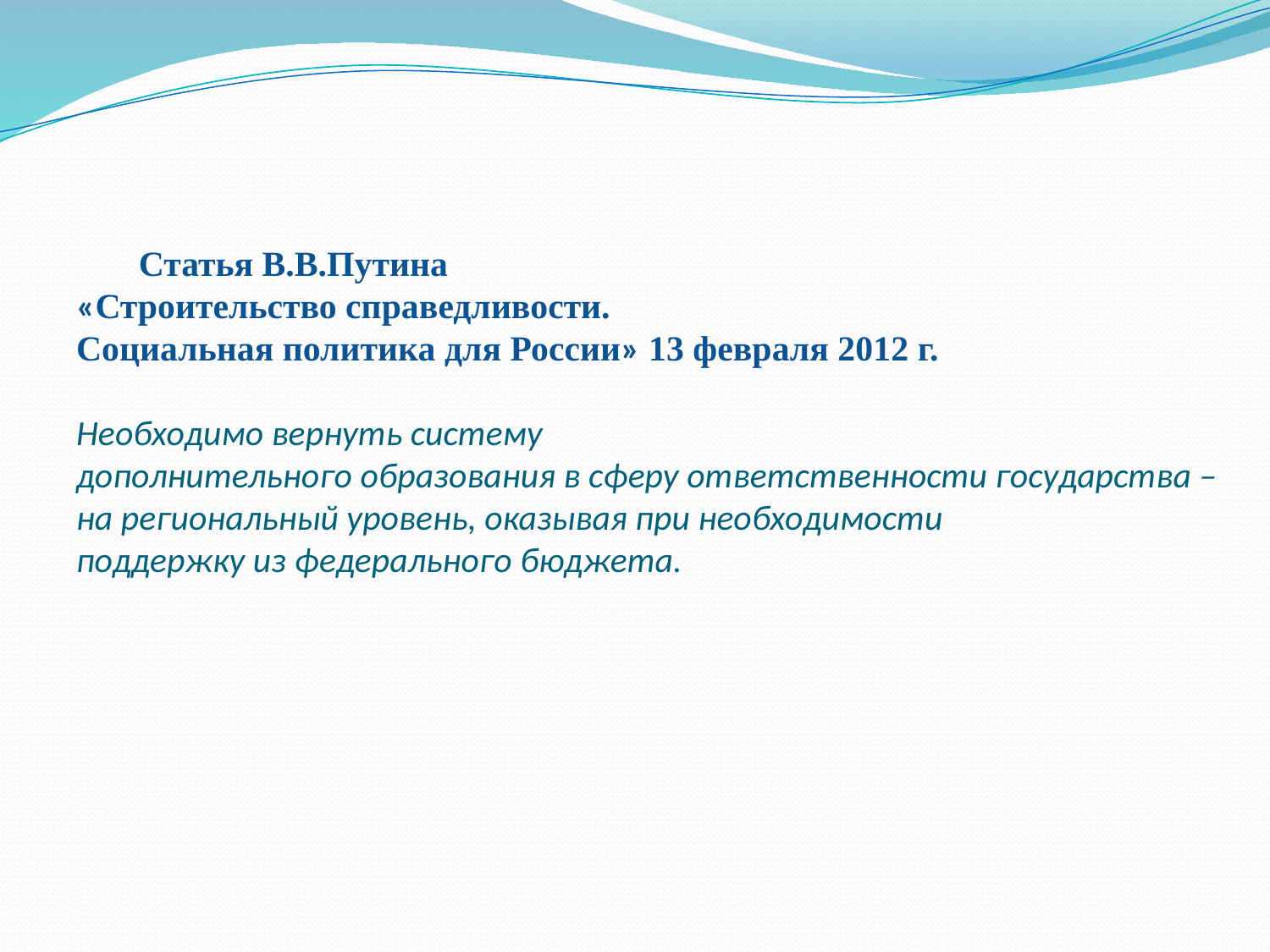

# Статья В.В.Путина «Строительство справедливости. Социальная политика для России» 13 февраля 2012 г. Необходимо вернуть систему дополнительного образования в сферу ответственности государства – на региональный уровень, оказывая при необходимости поддержку из федерального бюджета.